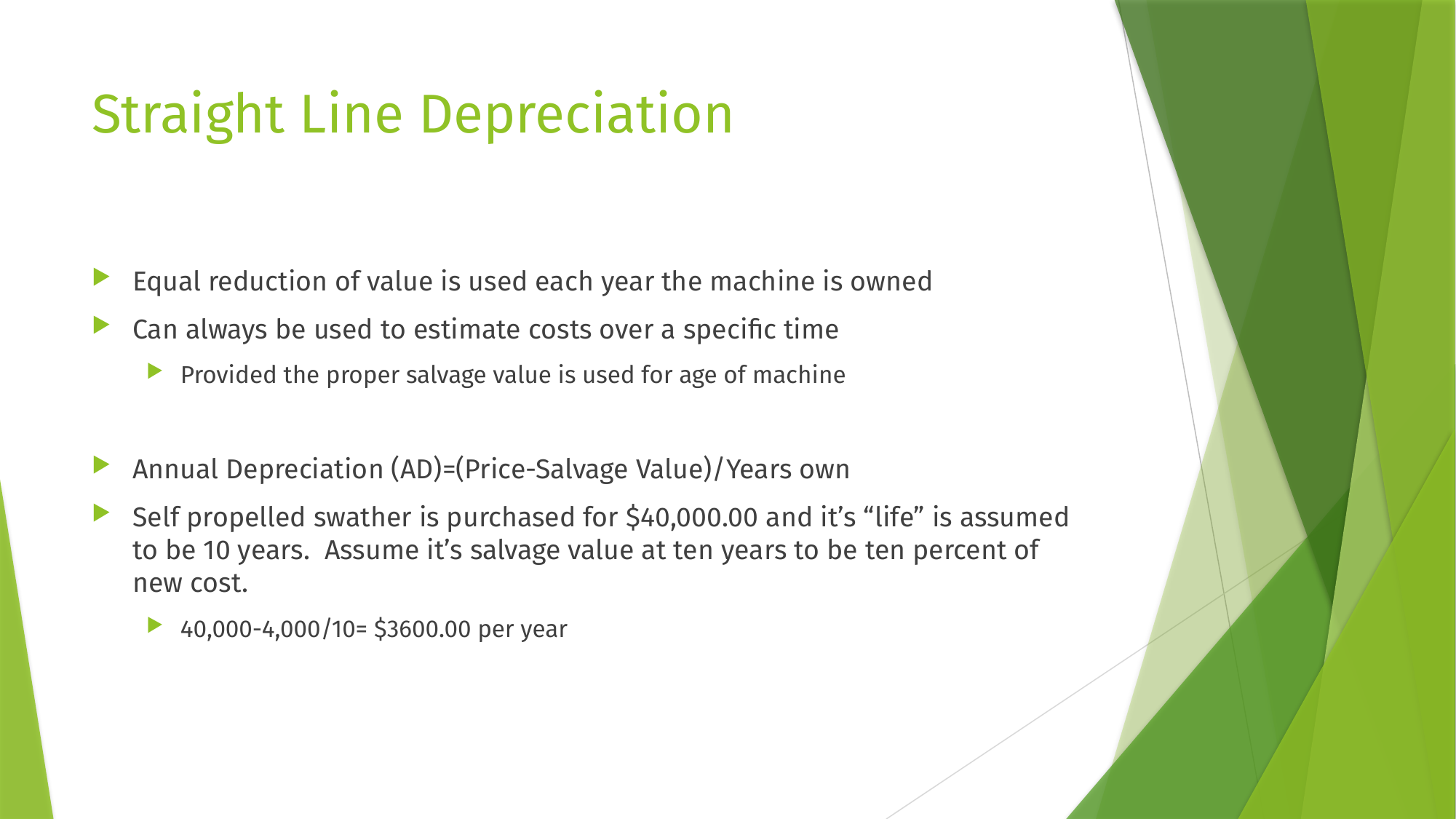

# Straight Line Depreciation
Equal reduction of value is used each year the machine is owned
Can always be used to estimate costs over a specific time
Provided the proper salvage value is used for age of machine

Annual Depreciation (AD)=(Price-Salvage Value)/Years own
Self propelled swather is purchased for $40,000.00 and it’s “life” is assumed to be 10 years.  Assume it’s salvage value at ten years to be ten percent of new cost.
40,000-4,000/10= $3600.00 per year